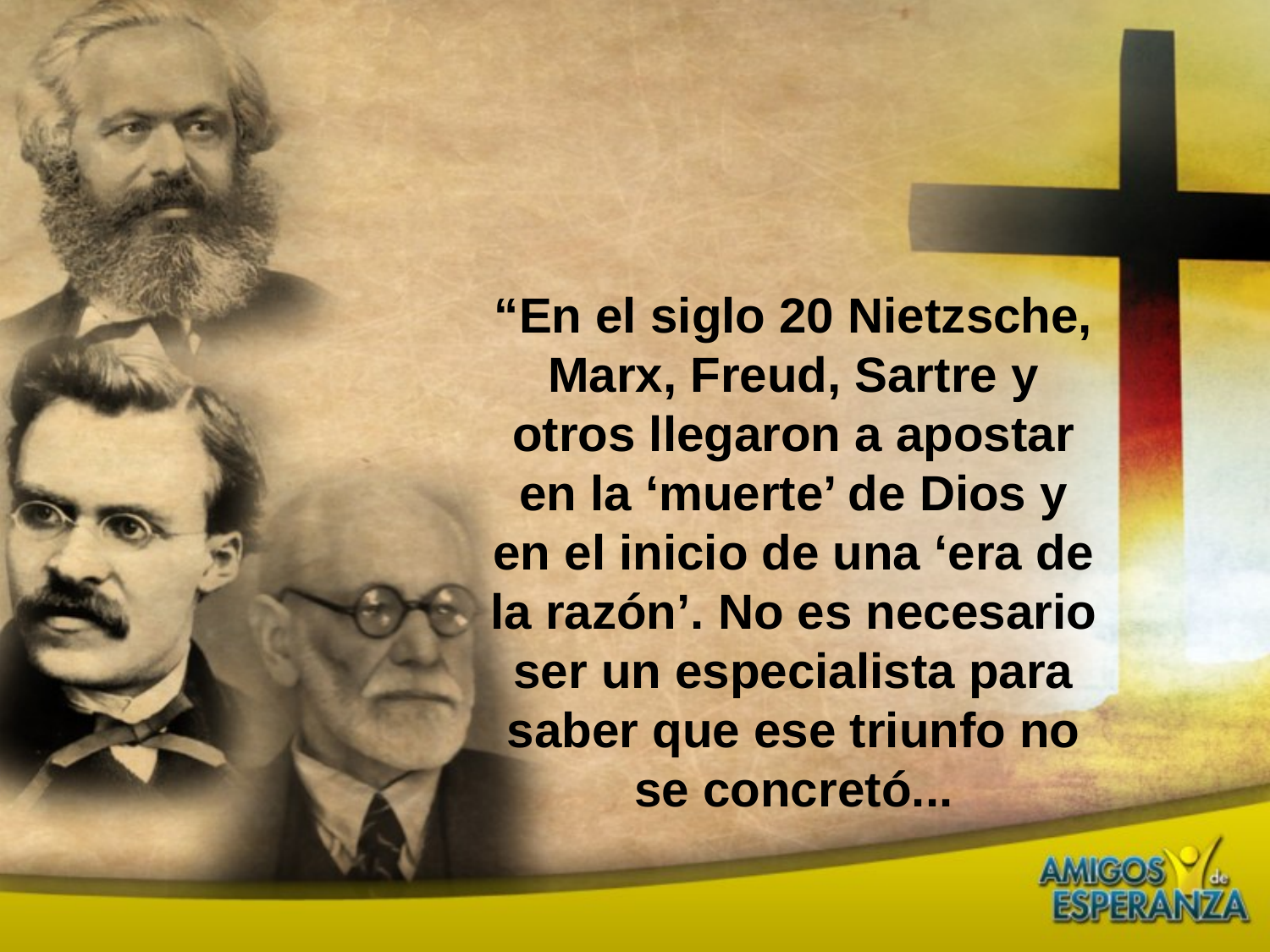

“En el siglo 20 Nietzsche, Marx, Freud, Sartre y otros llegaron a apostar en la ‘muerte’ de Dios y en el inicio de una ‘era de la razón’. No es necesario ser un especialista para saber que ese triunfo no se concretó...